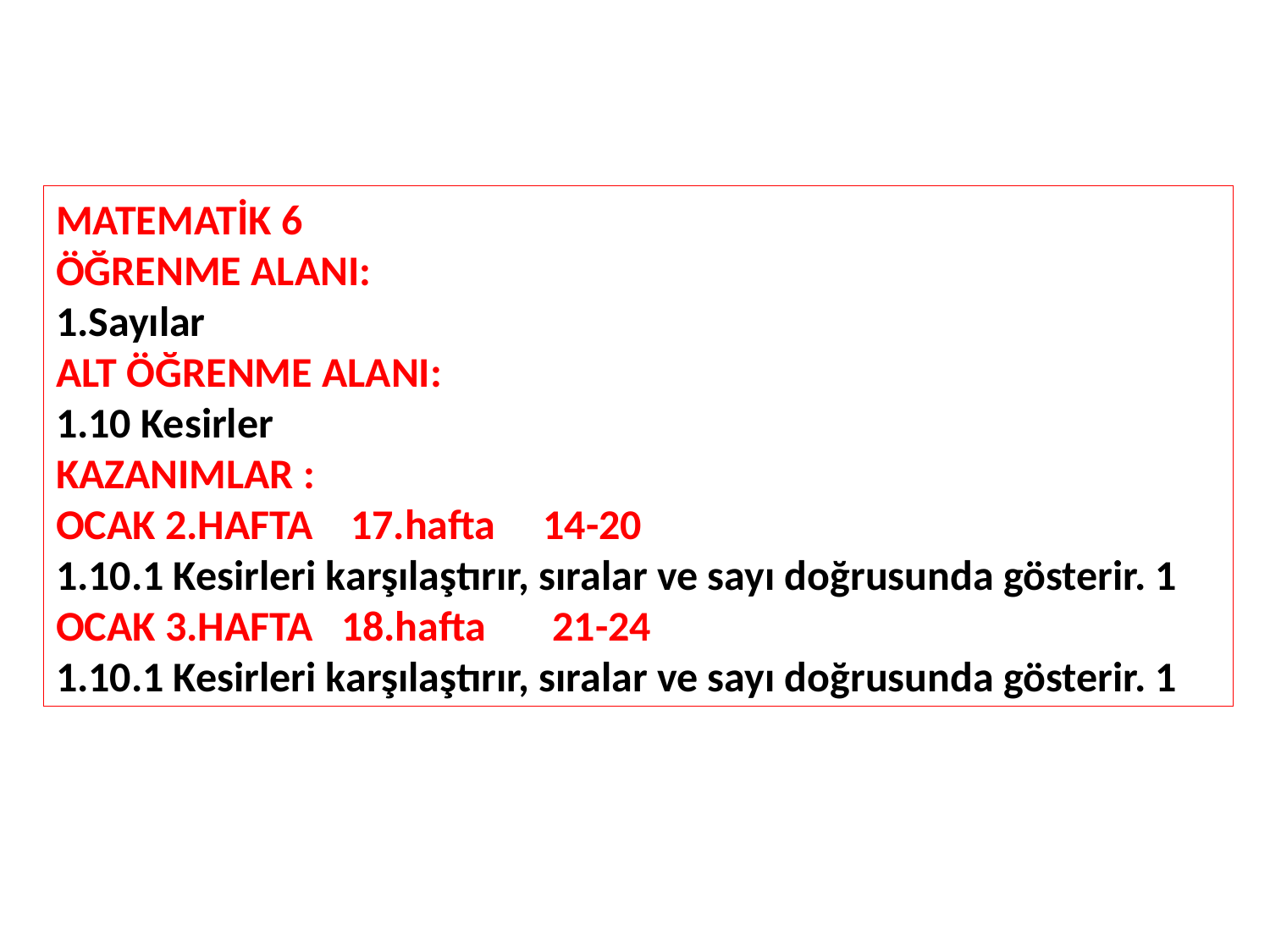

MATEMATİK 6
ÖĞRENME ALANI:
1.Sayılar
ALT ÖĞRENME ALANI:
1.10 Kesirler
KAZANIMLAR :
OCAK 2.HAFTA    17.hafta     14-20
1.10.1 Kesirleri karşılaştırır, sıralar ve sayı doğrusunda gösterir. 1
OCAK 3.HAFTA   18.hafta       21-24
1.10.1 Kesirleri karşılaştırır, sıralar ve sayı doğrusunda gösterir. 1